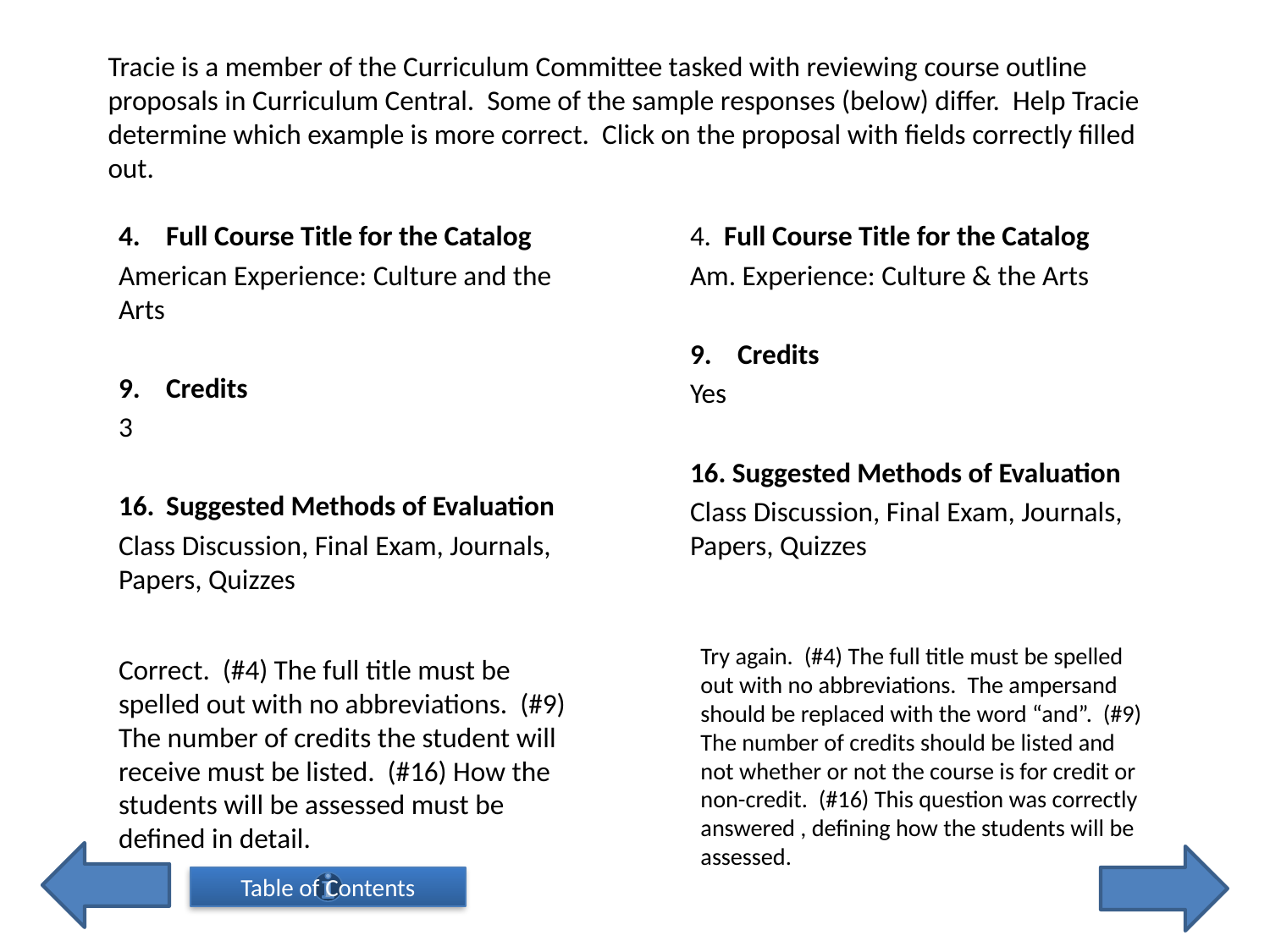

Tracie is a member of the Curriculum Committee tasked with reviewing course outline proposals in Curriculum Central.  Some of the sample responses (below) differ.  Help Tracie determine which example is more correct.  Click on the proposal with fields correctly filled out.
Full Course Title for the Catalog
American Experience: Culture and the Arts

Credits
3

Suggested Methods of Evaluation
Class Discussion, Final Exam, Journals, Papers, Quizzes
4.  Full Course Title for the Catalog
Am. Experience: Culture & the Arts

Credits
Yes

16. Suggested Methods of Evaluation
Class Discussion, Final Exam, Journals, Papers, Quizzes
Try again.  (#4) The full title must be spelled out with no abbreviations.  The ampersand should be replaced with the word “and”.  (#9) The number of credits should be listed and not whether or not the course is for credit or non-credit.  (#16) This question was correctly answered , defining how the students will be assessed.
Correct.  (#4) The full title must be spelled out with no abbreviations.  (#9) The number of credits the student will receive must be listed.  (#16) How the students will be assessed must be defined in detail.

Table of Contents